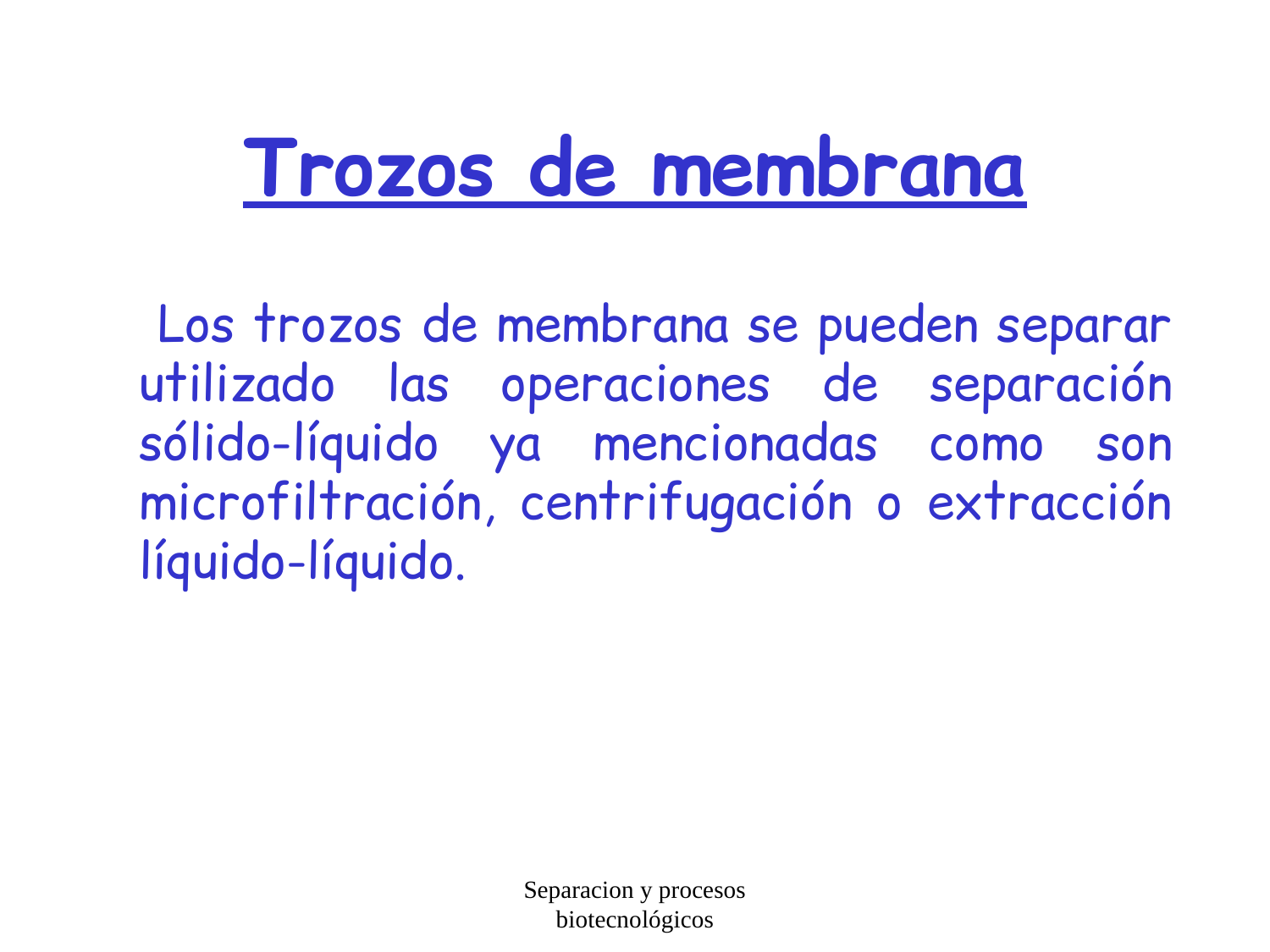

# Trozos de membrana
 Los trozos de membrana se pueden separar utilizado las operaciones de separación sólido-líquido ya mencionadas como son microfiltración, centrifugación o extracción líquido-líquido.

Separacion y procesos biotecnológicos